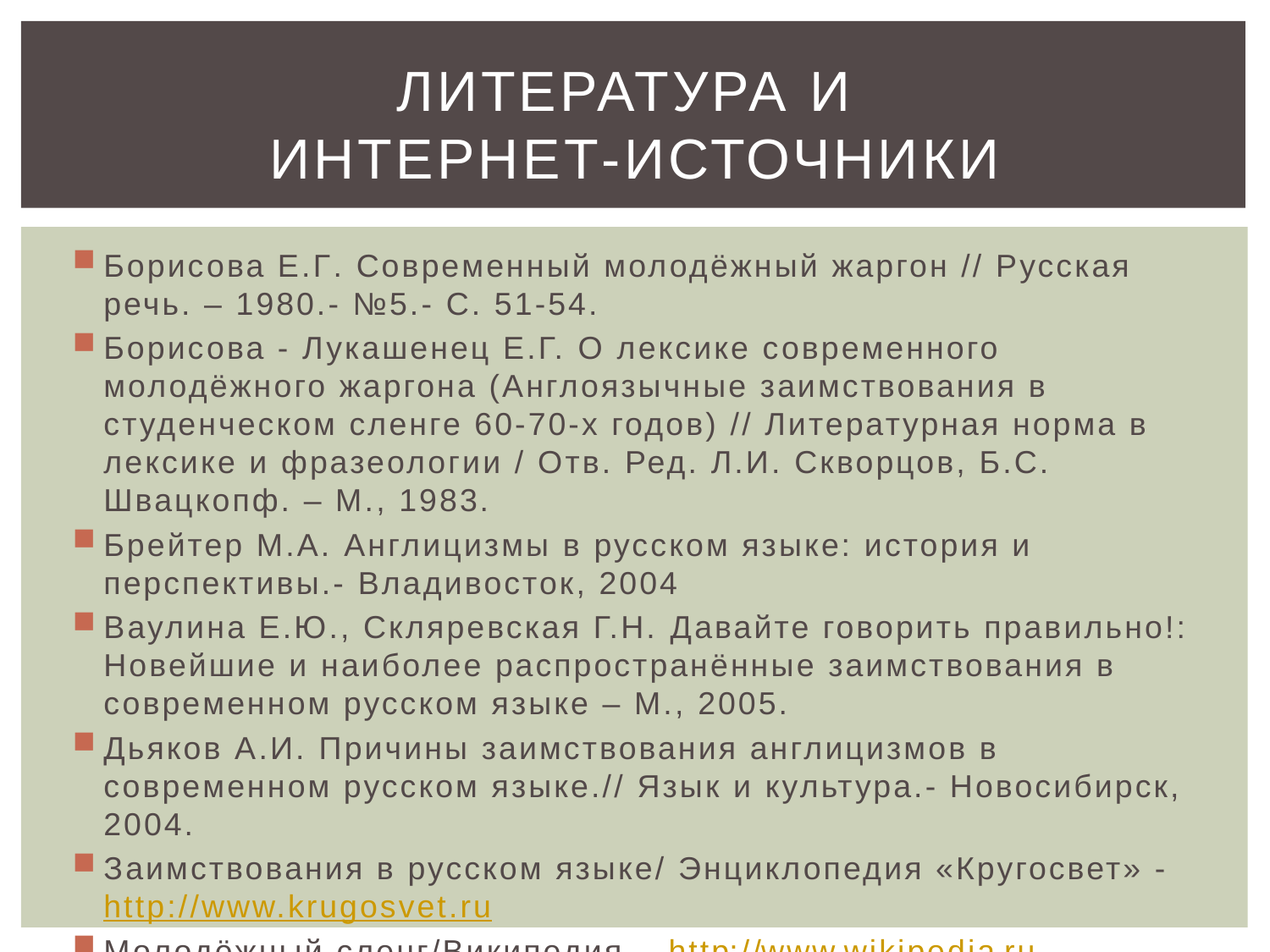

# Литература и интернет-источники
Борисова Е.Г. Современный молодёжный жаргон // Русская речь. – 1980.- №5.- С. 51-54.
Борисова - Лукашенец Е.Г. О лексике современного молодёжного жаргона (Англоязычные заимствования в студенческом сленге 60-70-х годов) // Литературная норма в лексике и фразеологии / Отв. Ред. Л.И. Скворцов, Б.С. Швацкопф. – М., 1983.
Брейтер М.А. Англицизмы в русском языке: история и перспективы.- Владивосток, 2004
Ваулина Е.Ю., Скляревская Г.Н. Давайте говорить правильно!: Новейшие и наиболее распространённые заимствования в современном русском языке – М., 2005.
Дьяков А.И. Причины заимствования англицизмов в современном русском языке.// Язык и культура.- Новосибирск, 2004.
Заимствования в русском языке/ Энциклопедия «Кругосвет» - http://www.krugosvet.ru
Молодёжный сленг/Википедия – http://www.wikipedia.ru